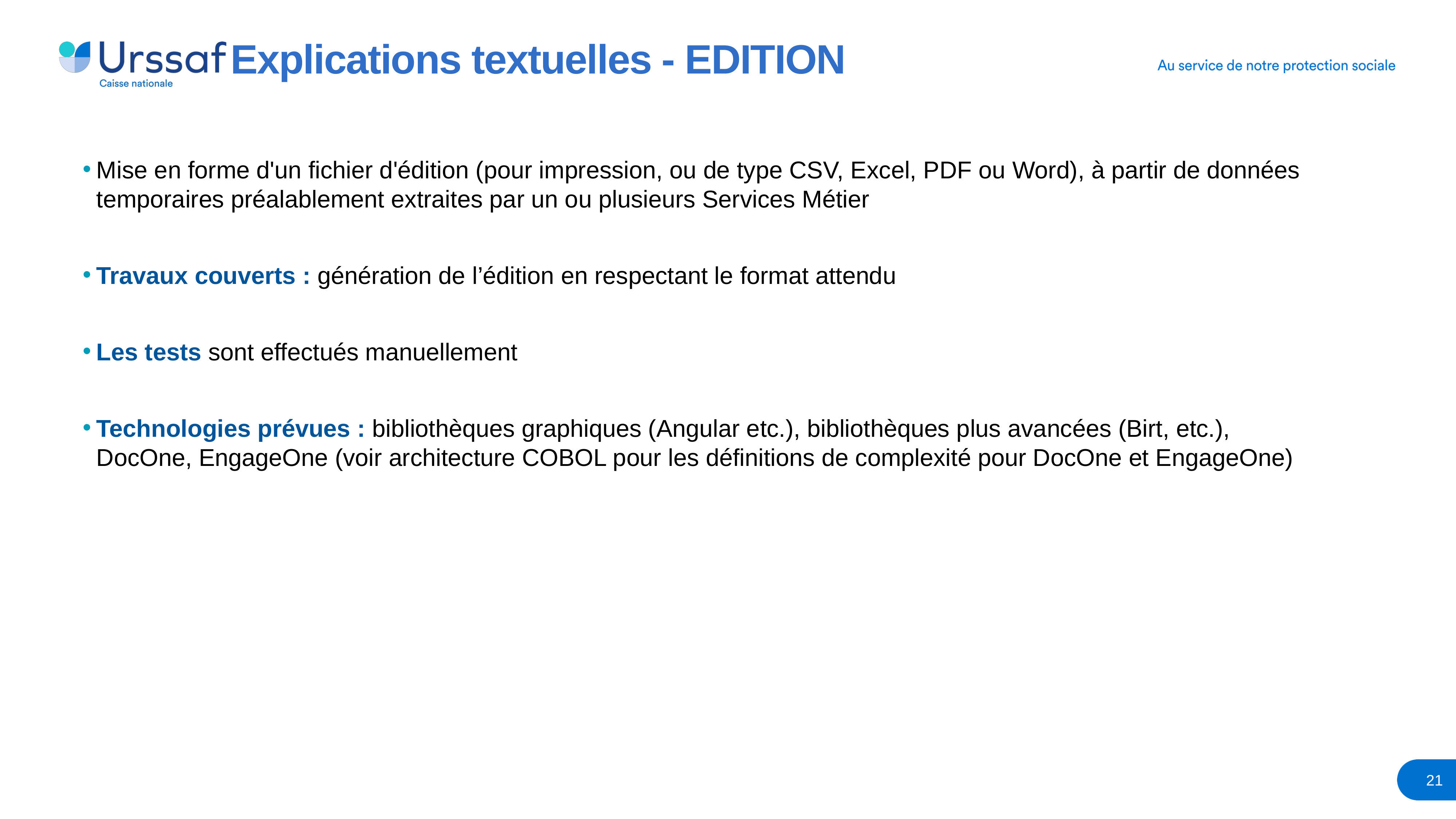

# Explications textuelles - EDITION
Mise en forme d'un fichier d'édition (pour impression, ou de type CSV, Excel, PDF ou Word), à partir de données temporaires préalablement extraites par un ou plusieurs Services Métier

Travaux couverts : génération de l’édition en respectant le format attendu

Les tests sont effectués manuellement

Technologies prévues : bibliothèques graphiques (Angular etc.), bibliothèques plus avancées (Birt, etc.), DocOne, EngageOne (voir architecture COBOL pour les définitions de complexité pour DocOne et EngageOne)